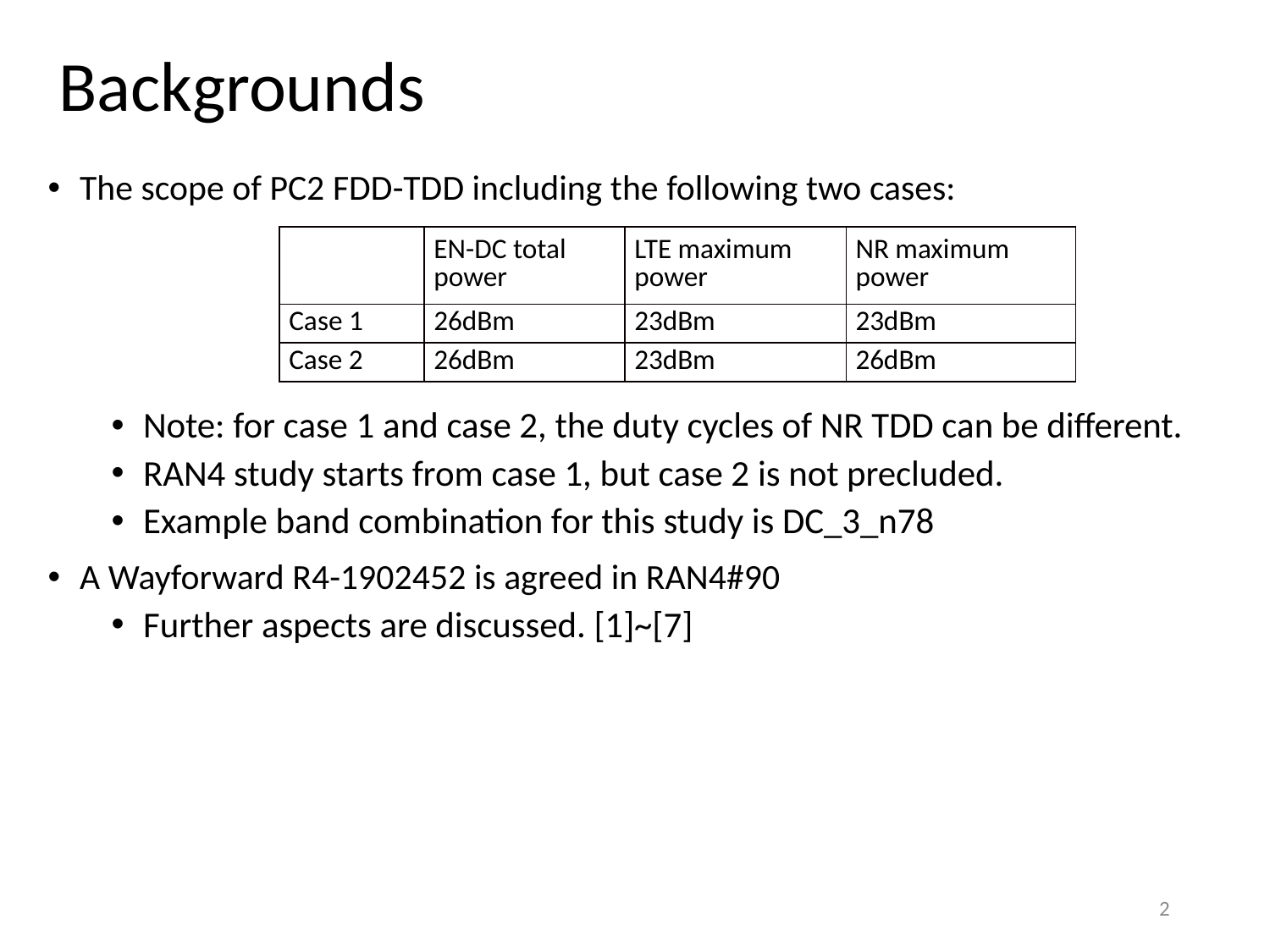

# Backgrounds
The scope of PC2 FDD-TDD including the following two cases:

Note: for case 1 and case 2, the duty cycles of NR TDD can be different.
RAN4 study starts from case 1, but case 2 is not precluded.
Example band combination for this study is DC_3_n78
A Wayforward R4-1902452 is agreed in RAN4#90
Further aspects are discussed. [1]~[7]

|  | EN-DC total power | LTE maximum power | NR maximum power |
| --- | --- | --- | --- |
| Case 1 | 26dBm | 23dBm | 23dBm |
| Case 2 | 26dBm | 23dBm | 26dBm |
2